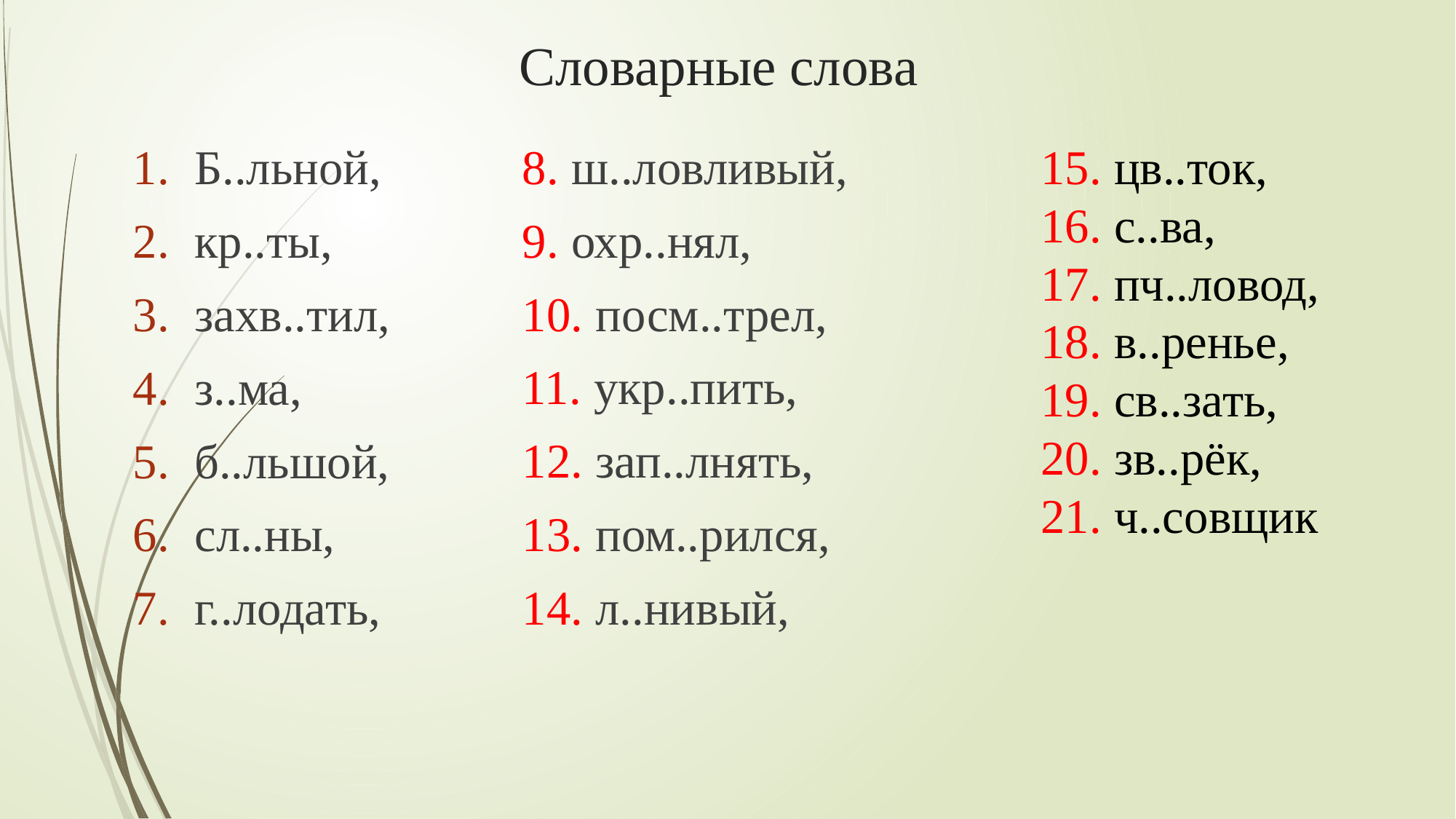

# Словарные слова
8. ш..ловливый,
9. охр..нял,
10. посм..трел,
11. укр..пить,
12. зап..лнять,
13. пом..рился,
14. л..нивый,
15. цв..ток,
16. с..ва,
17. пч..ловод,
18. в..ренье,
19. св..зать,
20. зв..рёк,
21. ч..совщик

Б..льной,
кр..ты,
захв..тил,
з..ма,
б..льшой,
сл..ны,
г..лодать,